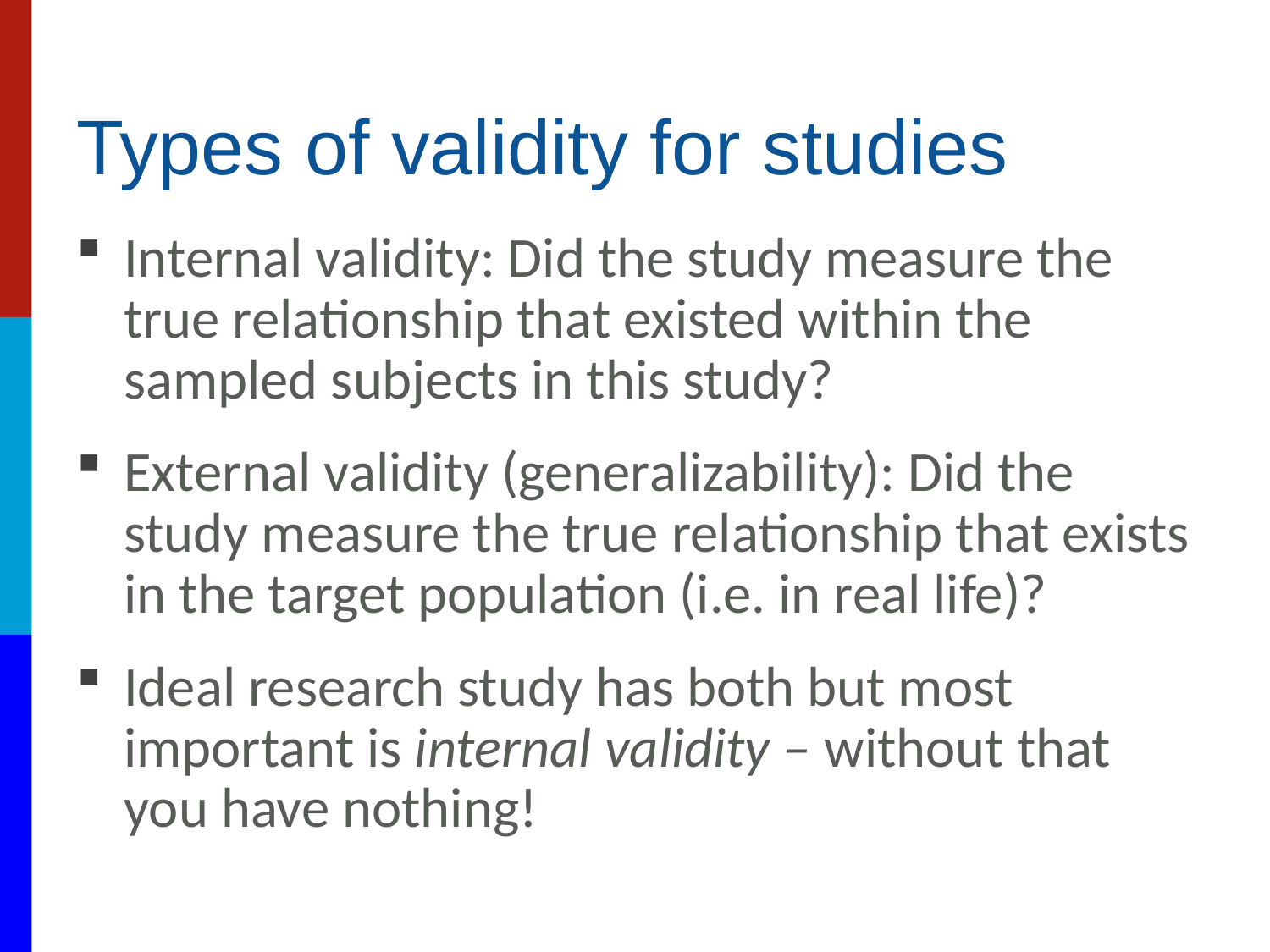

# Types of validity for studies
Internal validity: Did the study measure the true relationship that existed within the sampled subjects in this study?
External validity (generalizability): Did the study measure the true relationship that exists in the target population (i.e. in real life)?
Ideal research study has both but most important is internal validity – without that you have nothing!